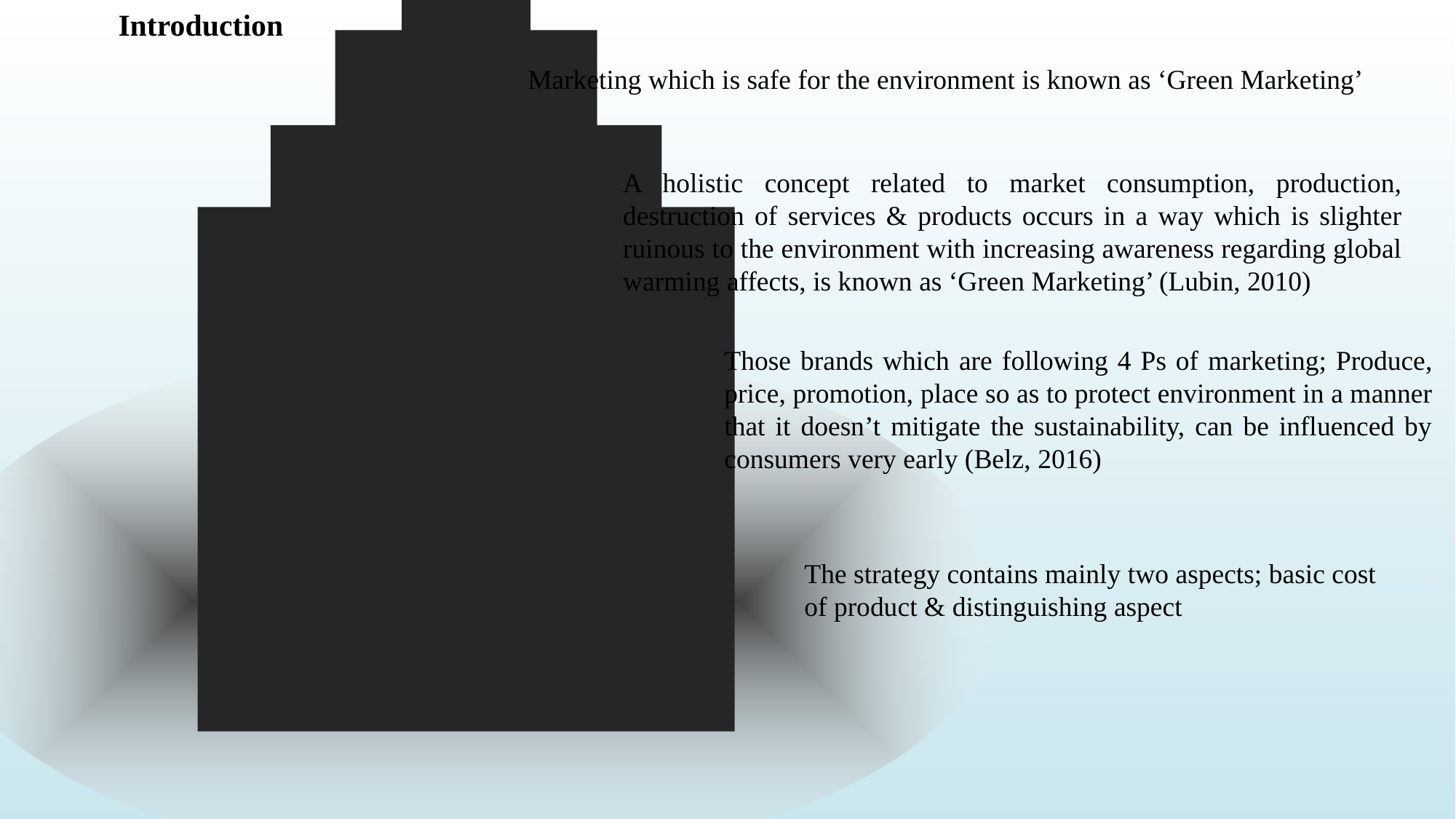

Introduction

Marketing which is safe for the environment is known as ‘Green Marketing’

A holistic concept related to market consumption, production, destruction of services & products occurs in a way which is slighter ruinous to the environment with increasing awareness regarding global warming affects, is known as ‘Green Marketing’ (Lubin, 2010)

Those brands which are following 4 Ps of marketing; Produce, price, promotion, place so as to protect environment in a manner that it doesn’t mitigate the sustainability, can be influenced by consumers very early (Belz, 2016)

The strategy contains mainly two aspects; basic cost of product & distinguishing aspect